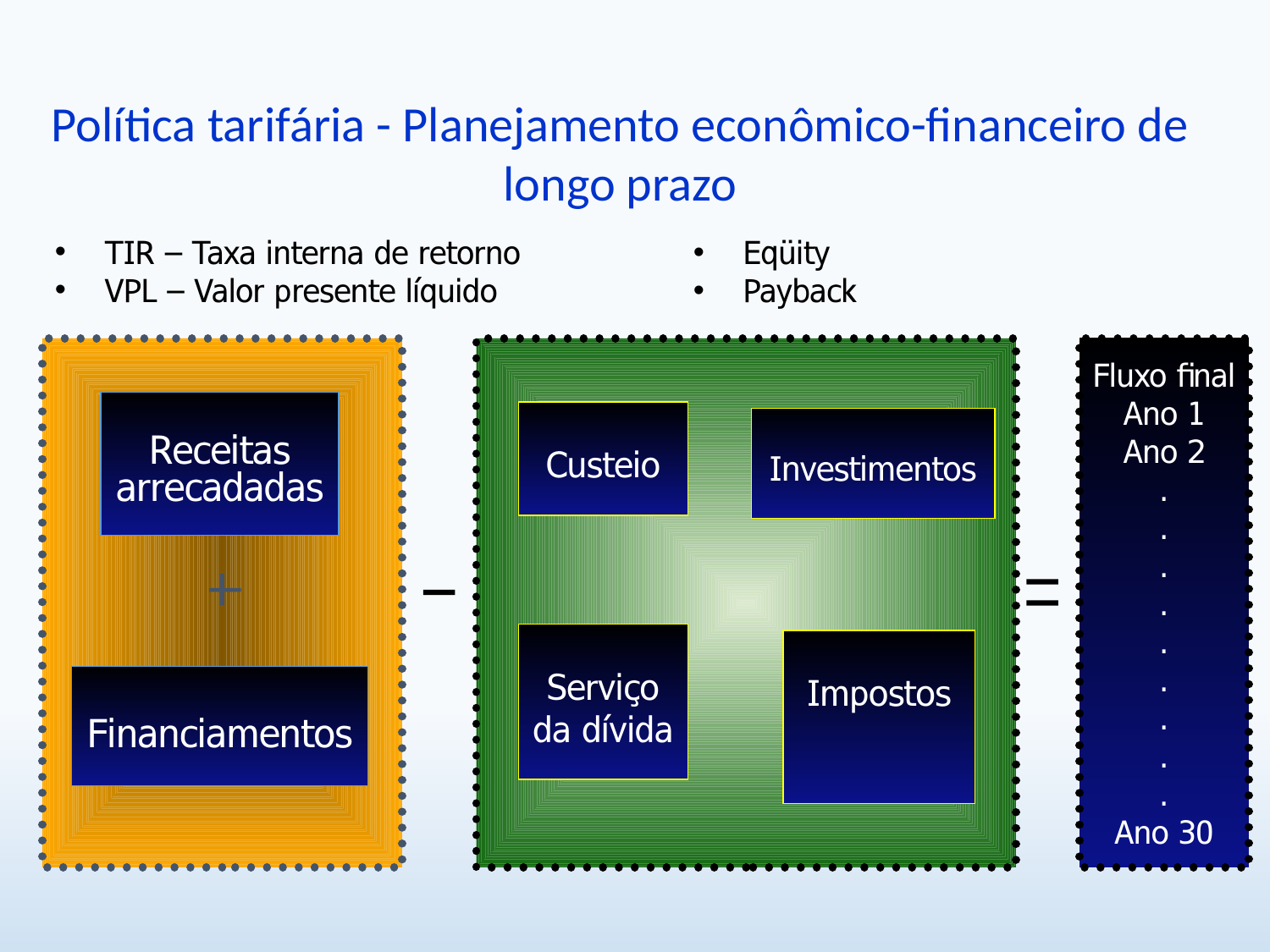

Política tarifária - Planejamento econômico-financeiro de longo prazo

  TIR – Taxa interna de retorno
  VPL – Valor presente líquido
  Eqüity
  Payback

Fluxo final
Ano 1
Ano 2
.
.
.
.
.
.
.
.
.
Ano 30

Receitas arrecadadas

Custeio

Investimentos

Serviço da dívida

Impostos

Financiamentos